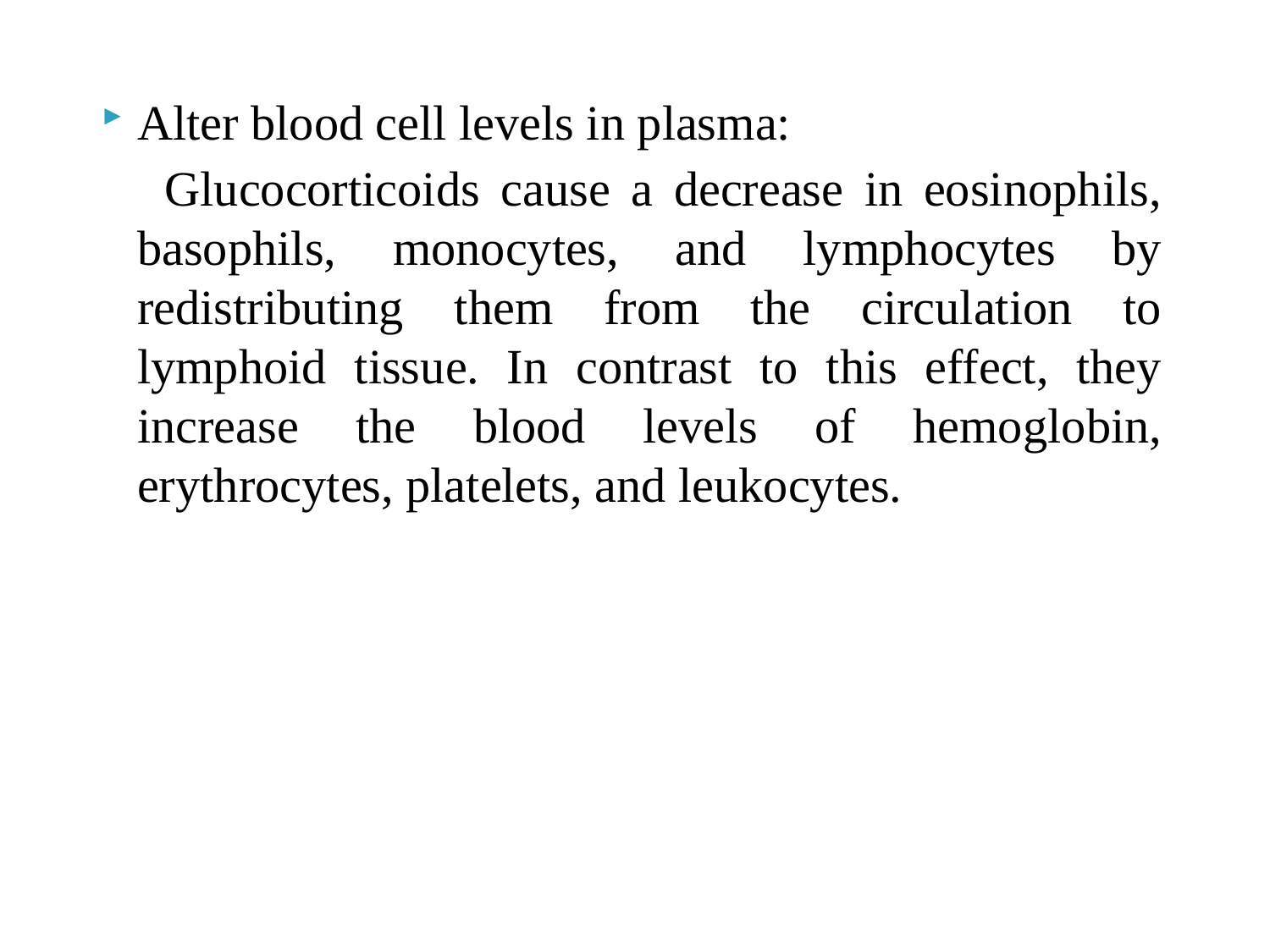

Alter blood cell levels in plasma:
   Glucocorticoids cause a decrease in eosinophils, basophils, monocytes, and lymphocytes by redistributing them from the circulation to lymphoid tissue. In contrast to this effect, they increase the blood levels of hemoglobin, erythrocytes, platelets, and leukocytes.